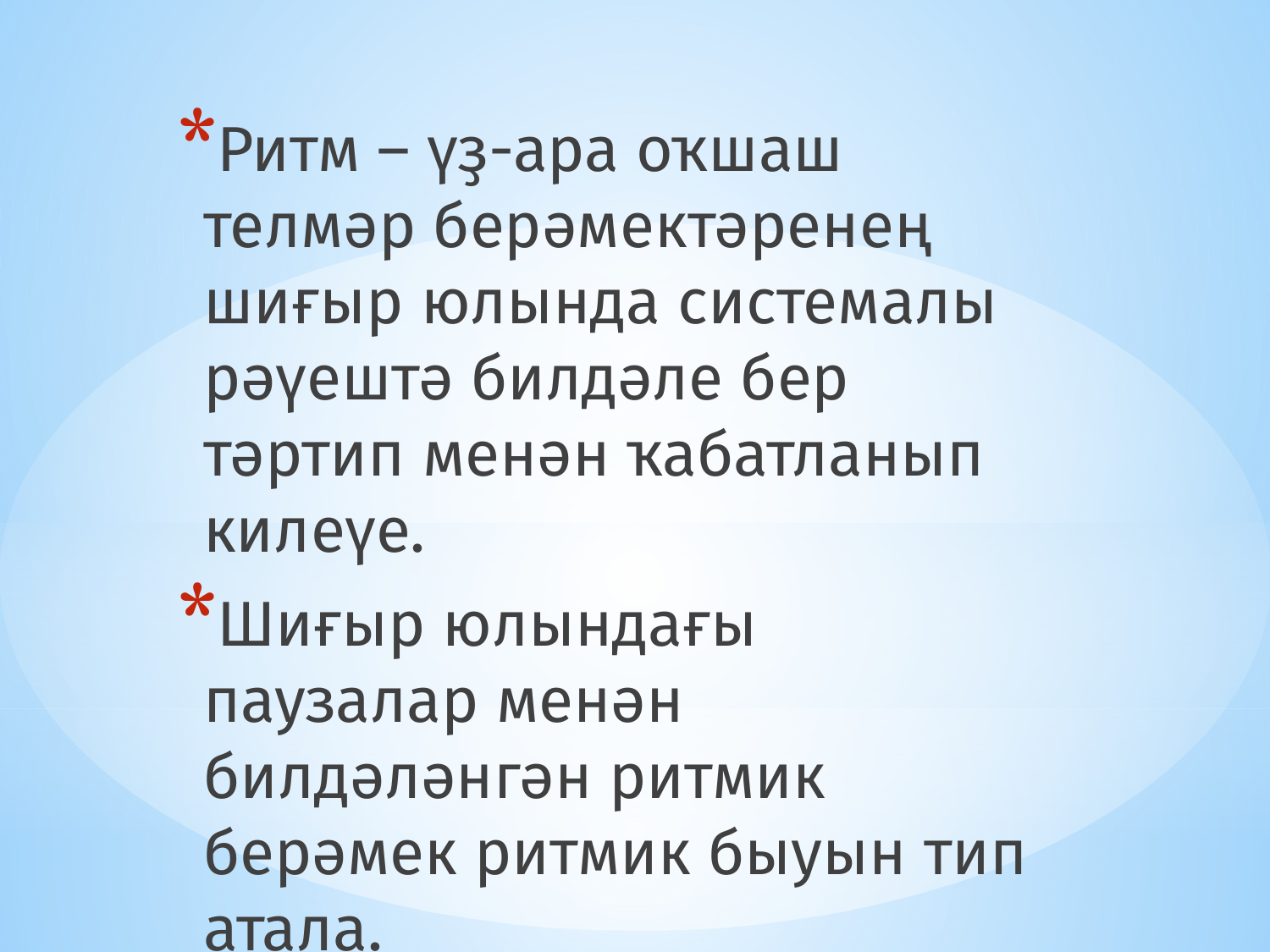

Ритм – үҙ-ара оҡшаш телмәр берәмектәренең шиғыр юлында системалы рәүештә билдәле бер тәртип менән ҡабатланып килеүе.
Шиғыр юлындағы паузалар менән билдәләнгән ритмик берәмек ритмик быуын тип атала.
#